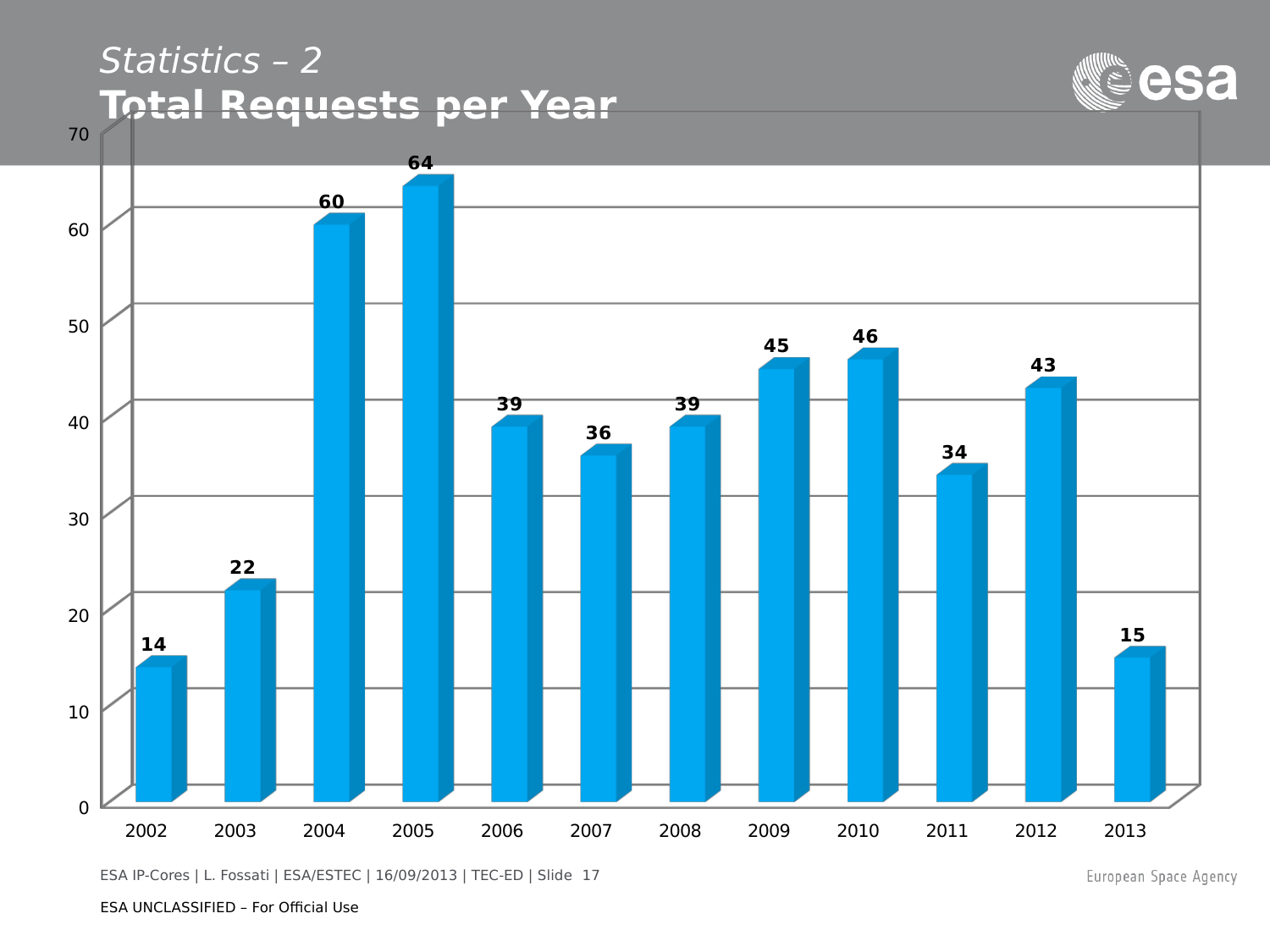

# Statistics – 2 Total Requests per Year

[unsupported chart]